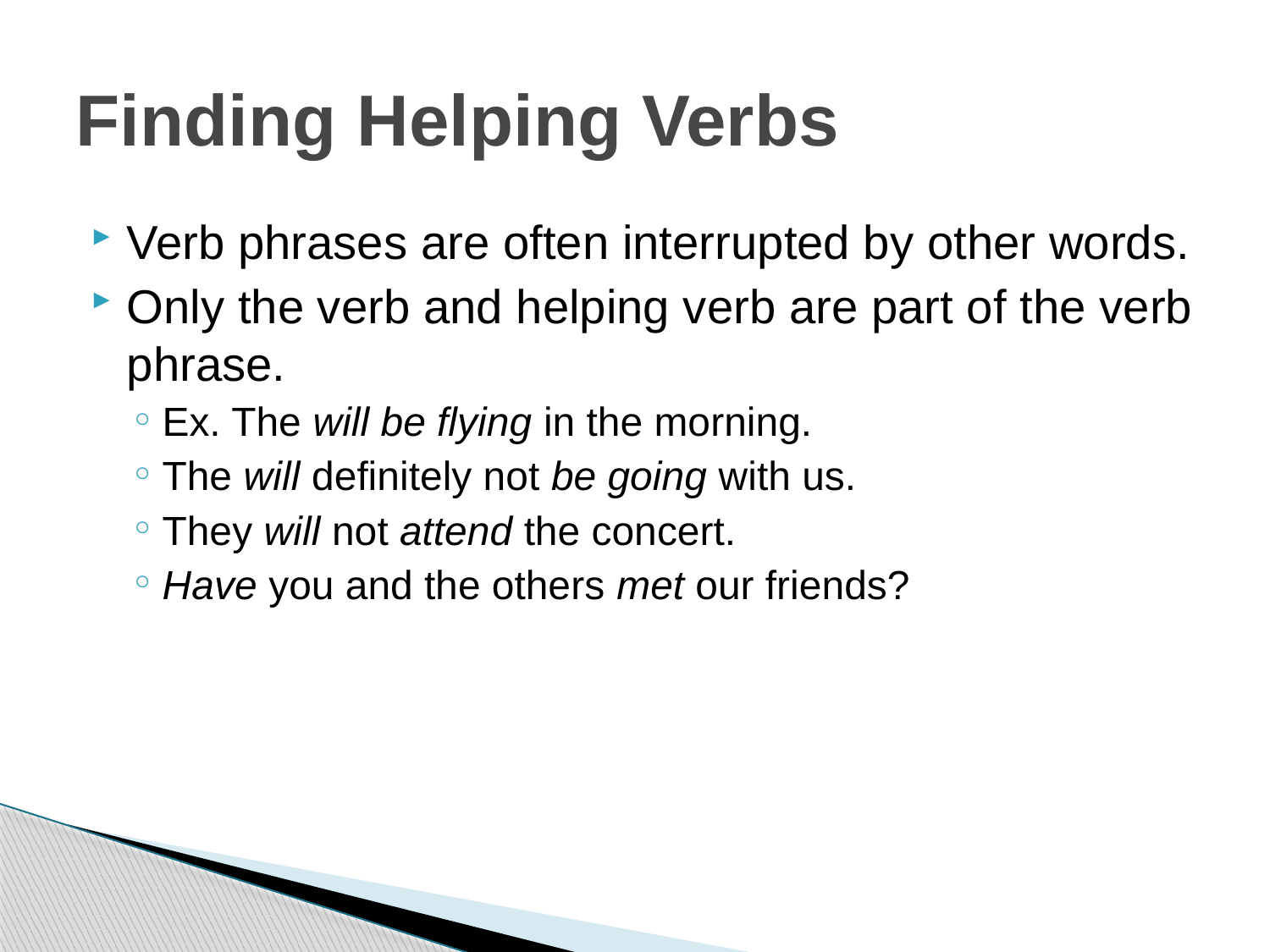

# Finding Helping Verbs
Verb phrases are often interrupted by other words.
Only the verb and helping verb are part of the verb phrase.
Ex. The will be flying in the morning.
The will definitely not be going with us.
They will not attend the concert.
Have you and the others met our friends?